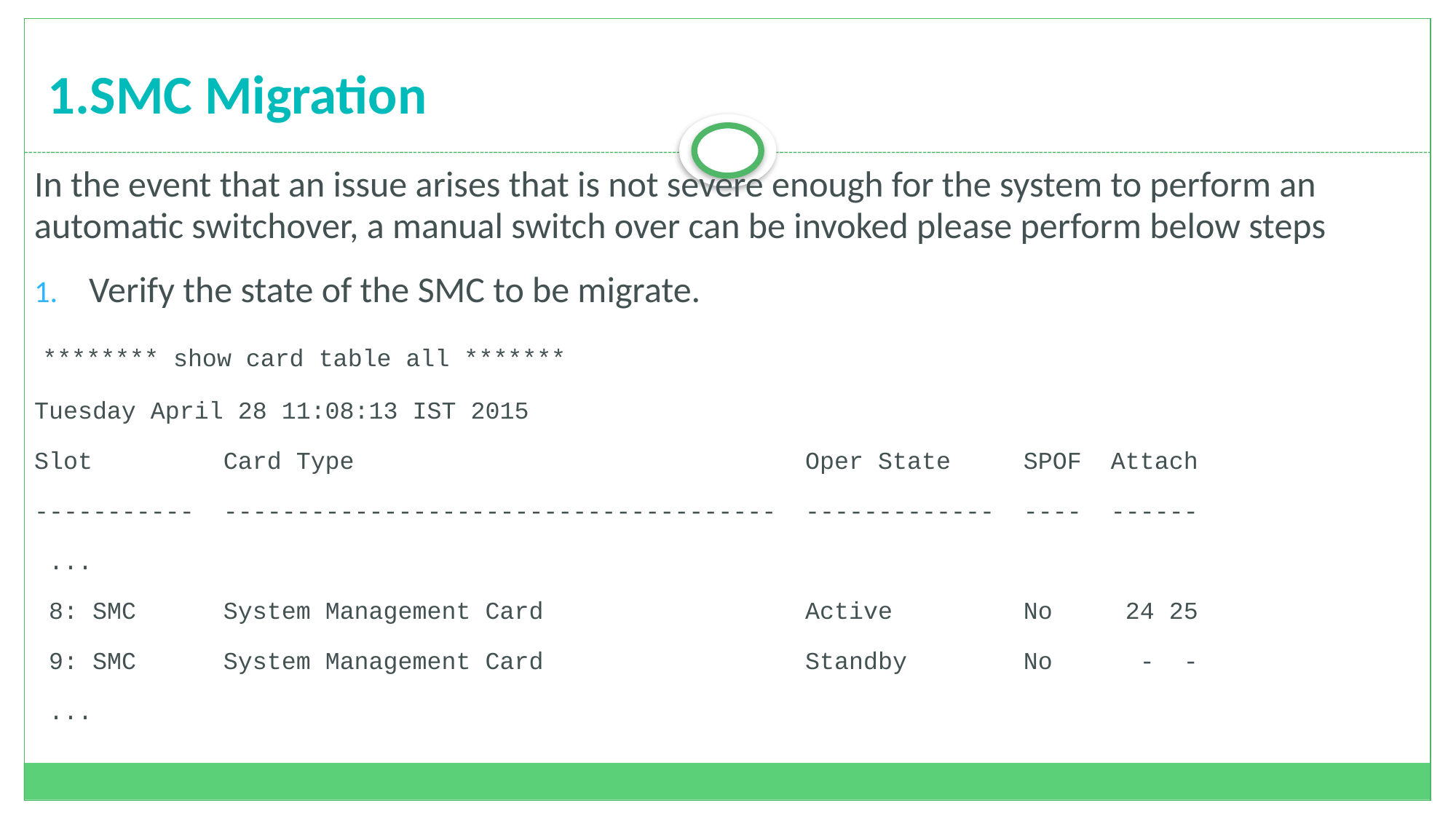

# 1.SMC Migration
In the event that an issue arises that is not severe enough for the system to perform an automatic switchover, a manual switch over can be invoked please perform below steps
Verify the state of the SMC to be migrate.
 ******** show card table all *******
Tuesday April 28 11:08:13 IST 2015
Slot         Card Type                               Oper State     SPOF  Attach
-----------  --------------------------------------  -------------  ----  ------
 ...
 8: SMC      System Management Card                  Active         No     24 25
 9: SMC      System Management Card                  Standby        No      -  -
 ...